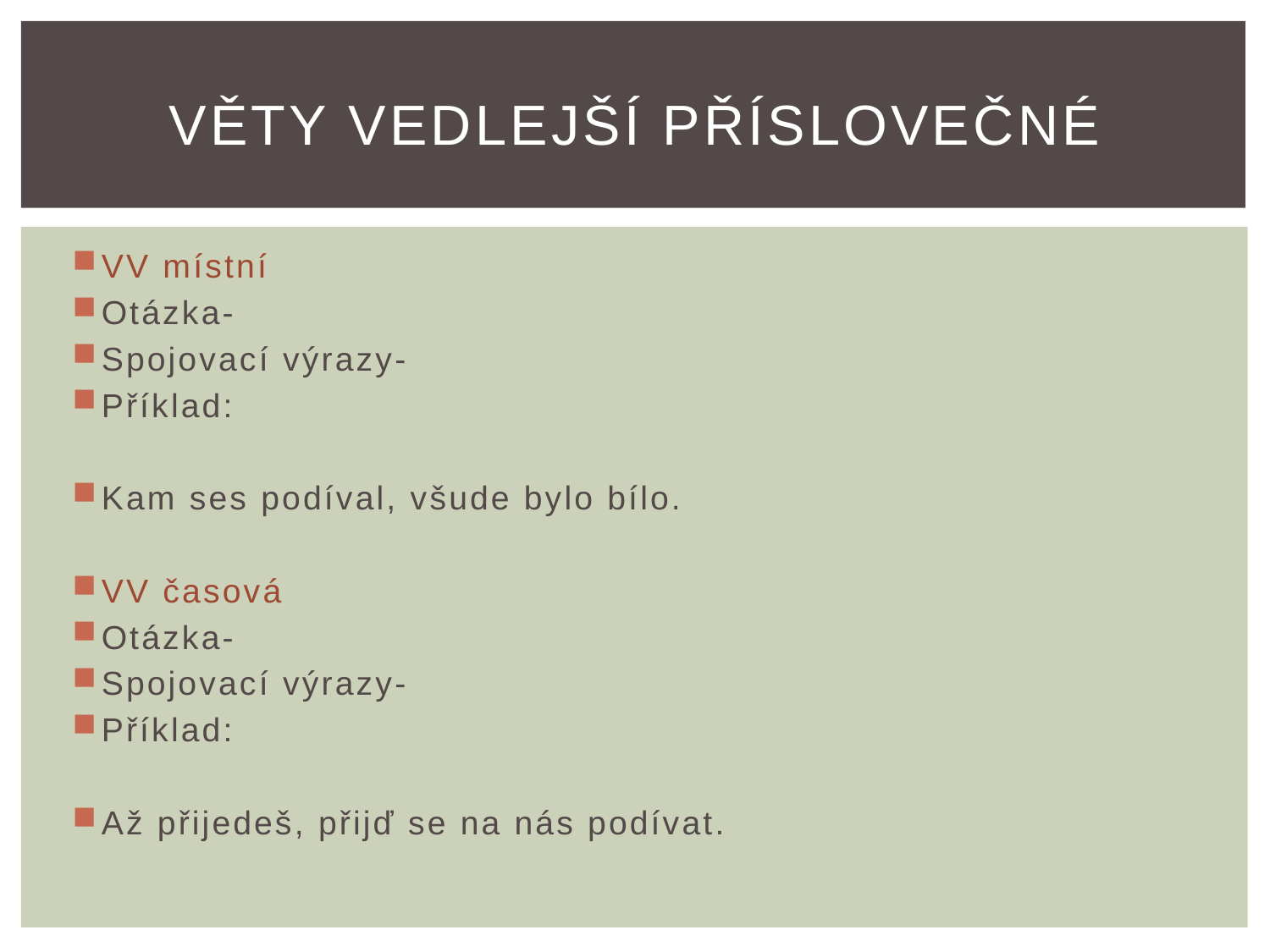

# Věty vedlejší příslovečné
VV místní
Otázka-
Spojovací výrazy-
Příklad:

Kam ses podíval, všude bylo bílo.

VV časová
Otázka-
Spojovací výrazy-
Příklad:

Až přijedeš, přijď se na nás podívat.